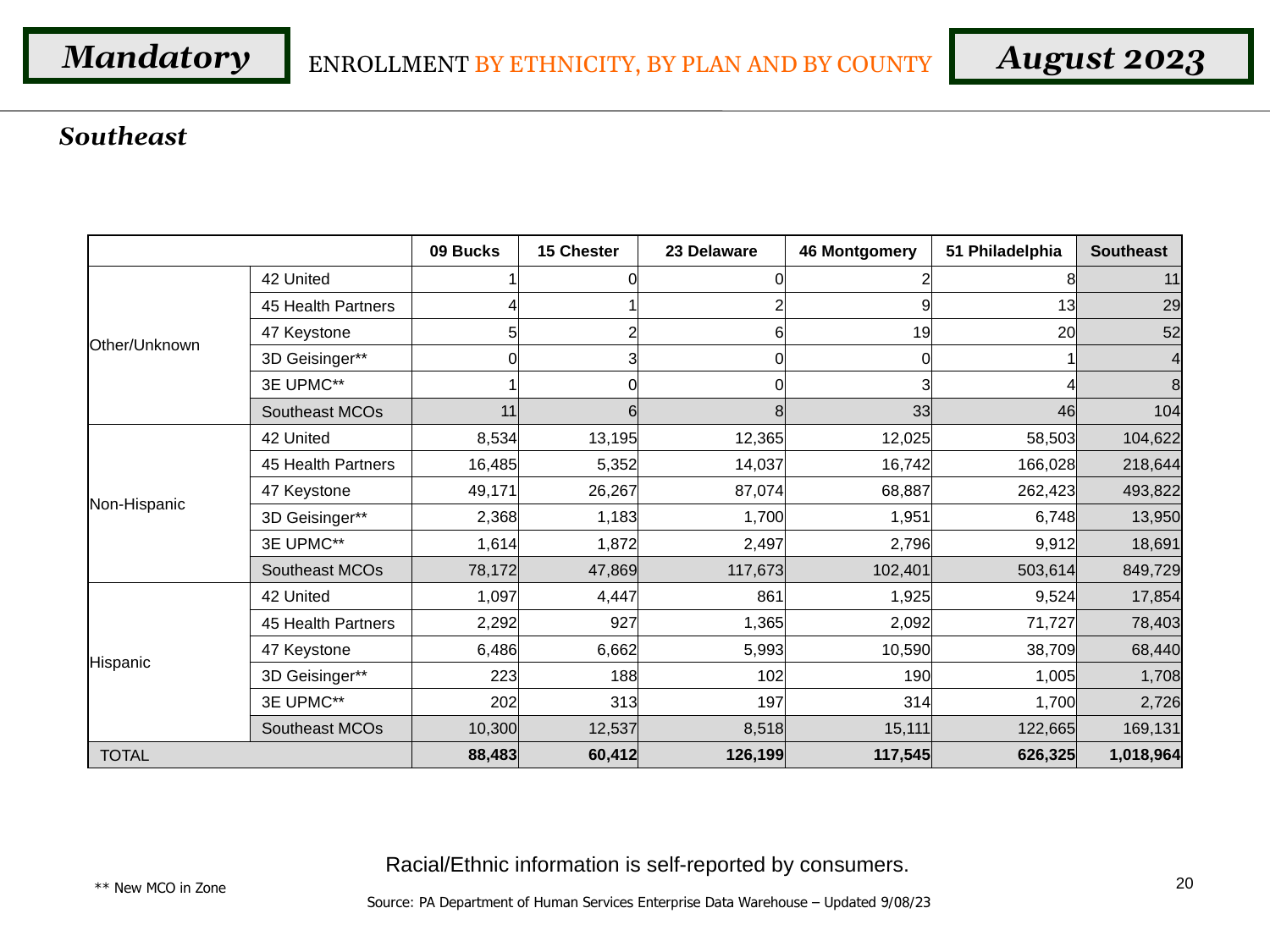

Mandatory
August 2023
ENROLLMENT BY ETHNICITY, BY PLAN AND BY COUNTY

Southeast
|  |  | 09 Bucks | 15 Chester | 23 Delaware | 46 Montgomery | 51 Philadelphia | Southeast |
| --- | --- | --- | --- | --- | --- | --- | --- |
| Other/Unknown | 42 United | 1 | 0 | 0 | 2 | 8 | 11 |
|  | 45 Health Partners | 4 | 1 | 2 | 9 | 13 | 29 |
|  | 47 Keystone | 5 | 2 | 6 | 19 | 20 | 52 |
|  | 3D Geisinger\*\* | 0 | 3 | 0 | 0 | 1 | 4 |
|  | 3E UPMC\*\* | 1 | 0 | 0 | 3 | 4 | 8 |
|  | Southeast MCOs | 11 | 6 | 8 | 33 | 46 | 104 |
| Non-Hispanic | 42 United | 8,534 | 13,195 | 12,365 | 12,025 | 58,503 | 104,622 |
|  | 45 Health Partners | 16,485 | 5,352 | 14,037 | 16,742 | 166,028 | 218,644 |
|  | 47 Keystone | 49,171 | 26,267 | 87,074 | 68,887 | 262,423 | 493,822 |
|  | 3D Geisinger\*\* | 2,368 | 1,183 | 1,700 | 1,951 | 6,748 | 13,950 |
|  | 3E UPMC\*\* | 1,614 | 1,872 | 2,497 | 2,796 | 9,912 | 18,691 |
|  | Southeast MCOs | 78,172 | 47,869 | 117,673 | 102,401 | 503,614 | 849,729 |
| Hispanic | 42 United | 1,097 | 4,447 | 861 | 1,925 | 9,524 | 17,854 |
|  | 45 Health Partners | 2,292 | 927 | 1,365 | 2,092 | 71,727 | 78,403 |
|  | 47 Keystone | 6,486 | 6,662 | 5,993 | 10,590 | 38,709 | 68,440 |
|  | 3D Geisinger\*\* | 223 | 188 | 102 | 190 | 1,005 | 1,708 |
|  | 3E UPMC\*\* | 202 | 313 | 197 | 314 | 1,700 | 2,726 |
|  | Southeast MCOs | 10,300 | 12,537 | 8,518 | 15,111 | 122,665 | 169,131 |
| TOTAL |  | 88,483 | 60,412 | 126,199 | 117,545 | 626,325 | 1,018,964 |
Racial/Ethnic information is self-reported by consumers.
20
** New MCO in Zone
Source: PA Department of Human Services Enterprise Data Warehouse – Updated 9/08/23